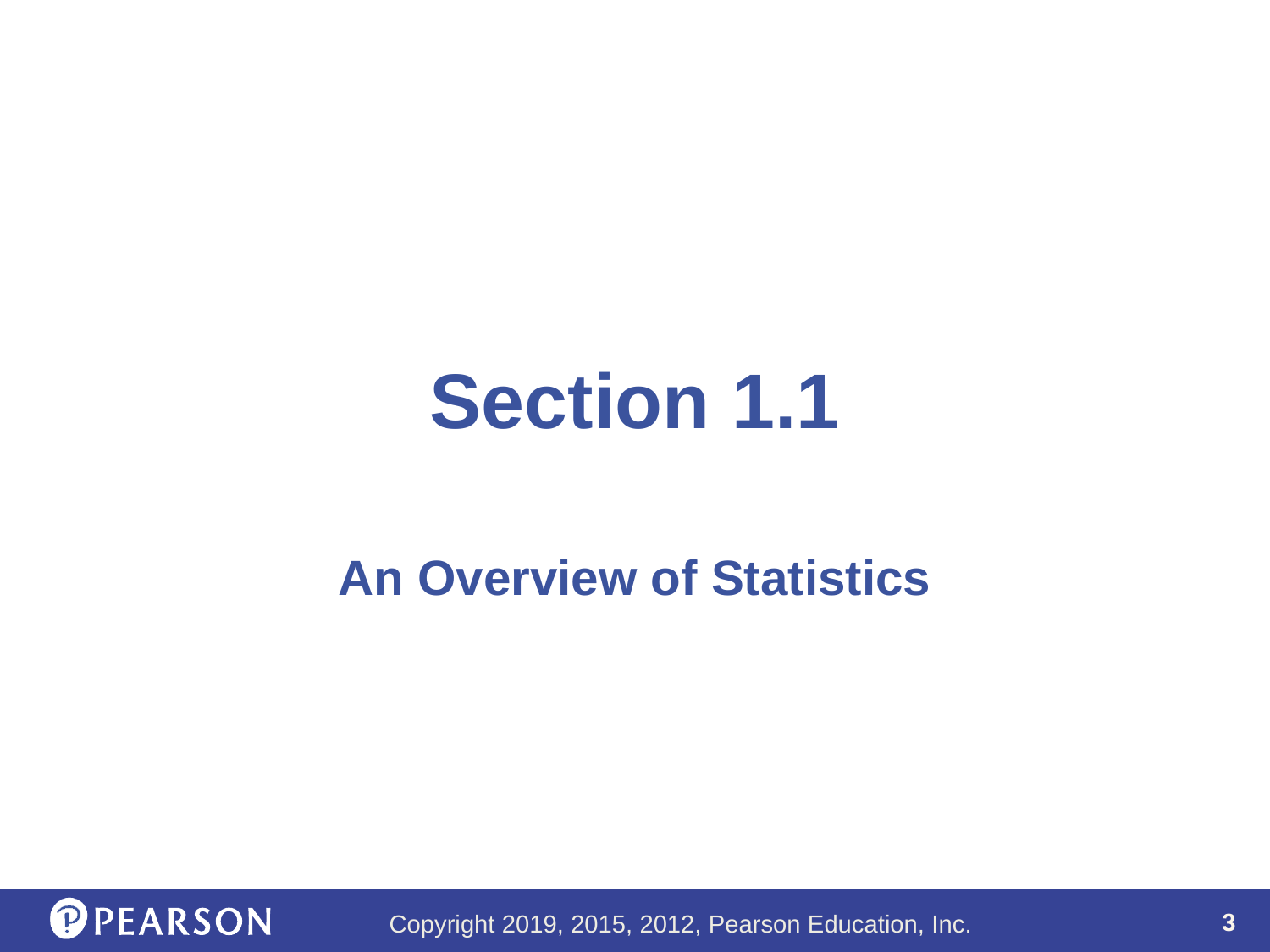

# Section 1.1
An Overview of Statistics